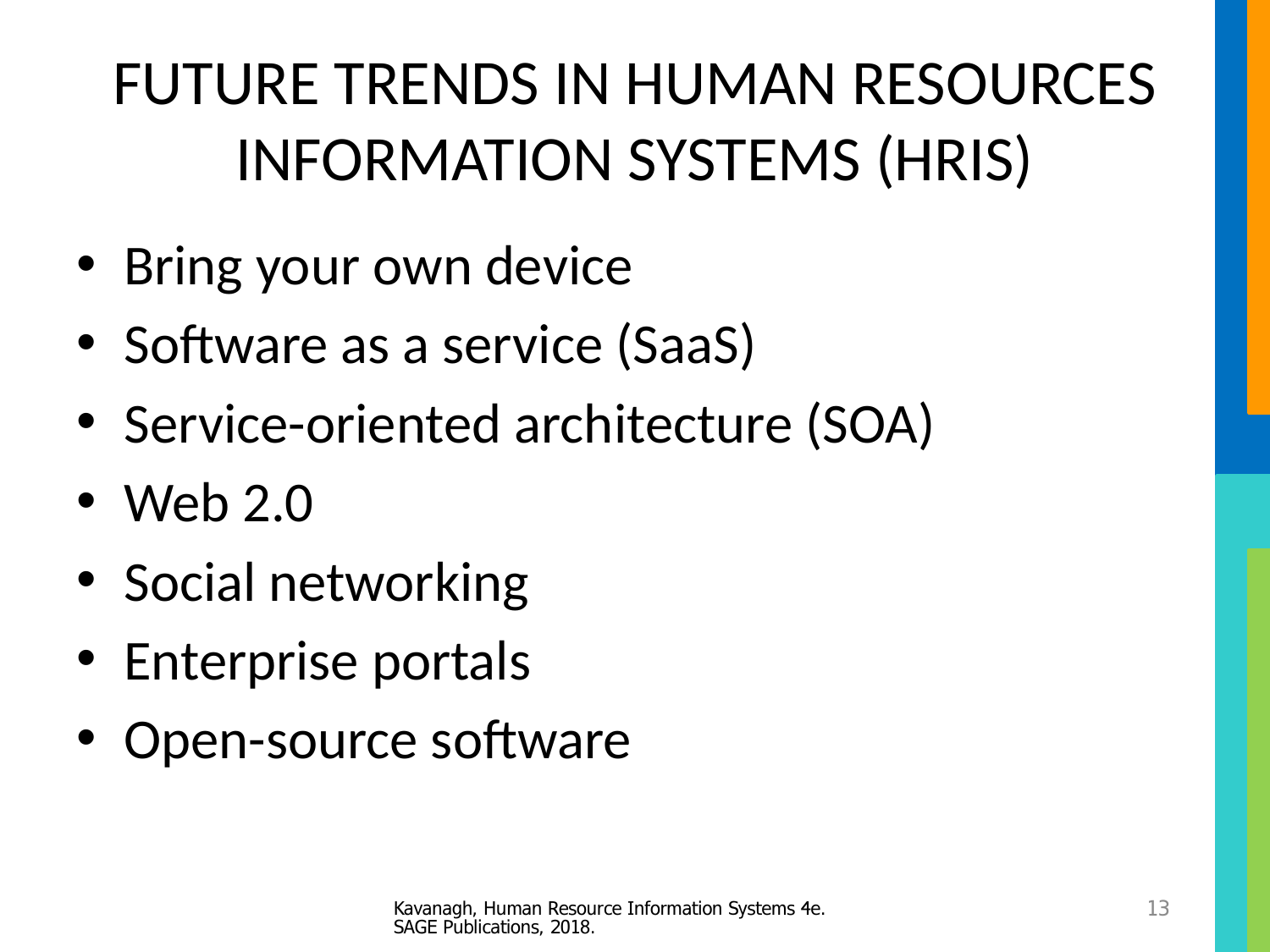

# FUTURE TRENDS IN HUMAN RESOURCES INFORMATION SYSTEMS (HRIS)
Bring your own device
Software as a service (SaaS)
Service-oriented architecture (SOA)
Web 2.0
Social networking
Enterprise portals
Open-source software
Kavanagh, Human Resource Information Systems 4e. SAGE Publications, 2018.
13